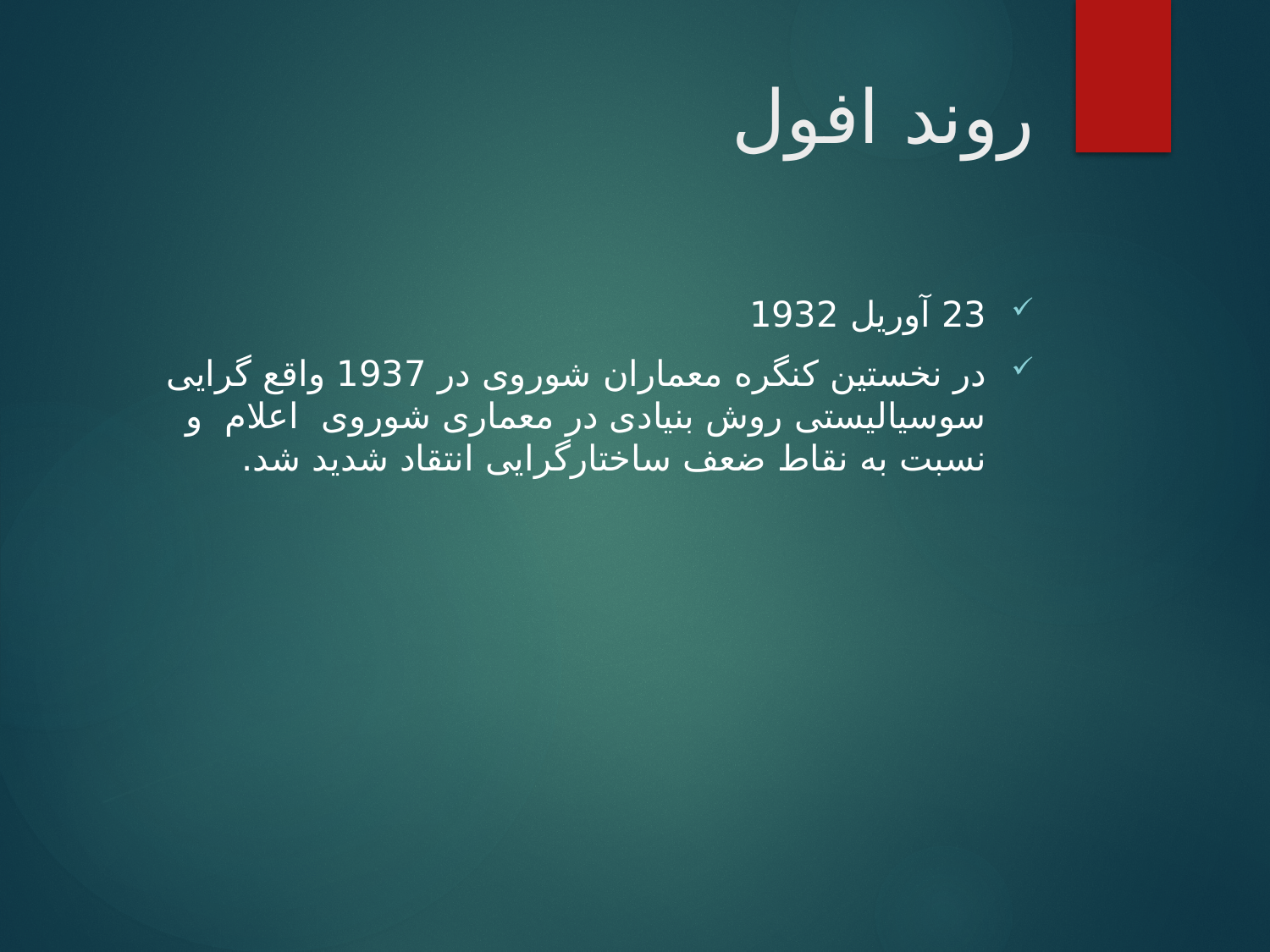

# روند افول
23 آوریل 1932
در نخستین کنگره معماران شوروی در 1937 واقع گرایی سوسیالیستی روش بنیادی در معماری شوروی  اعلام  و نسبت به نقاط ضعف ساختارگرایی انتقاد شدید شد.